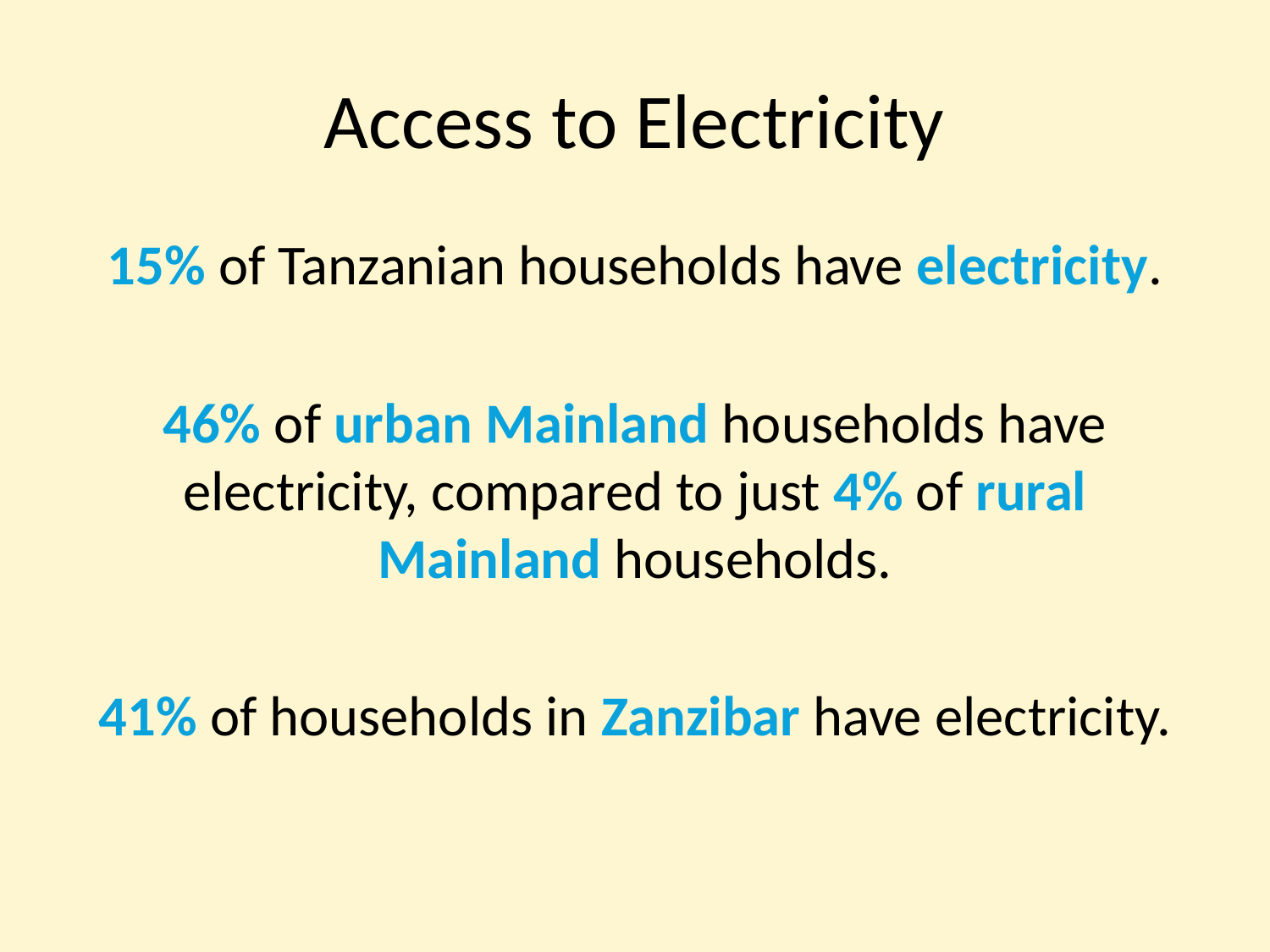

# Access to Electricity
15% of Tanzanian households have electricity.

46% of urban Mainland households have electricity, compared to just 4% of rural Mainland households.

41% of households in Zanzibar have electricity.